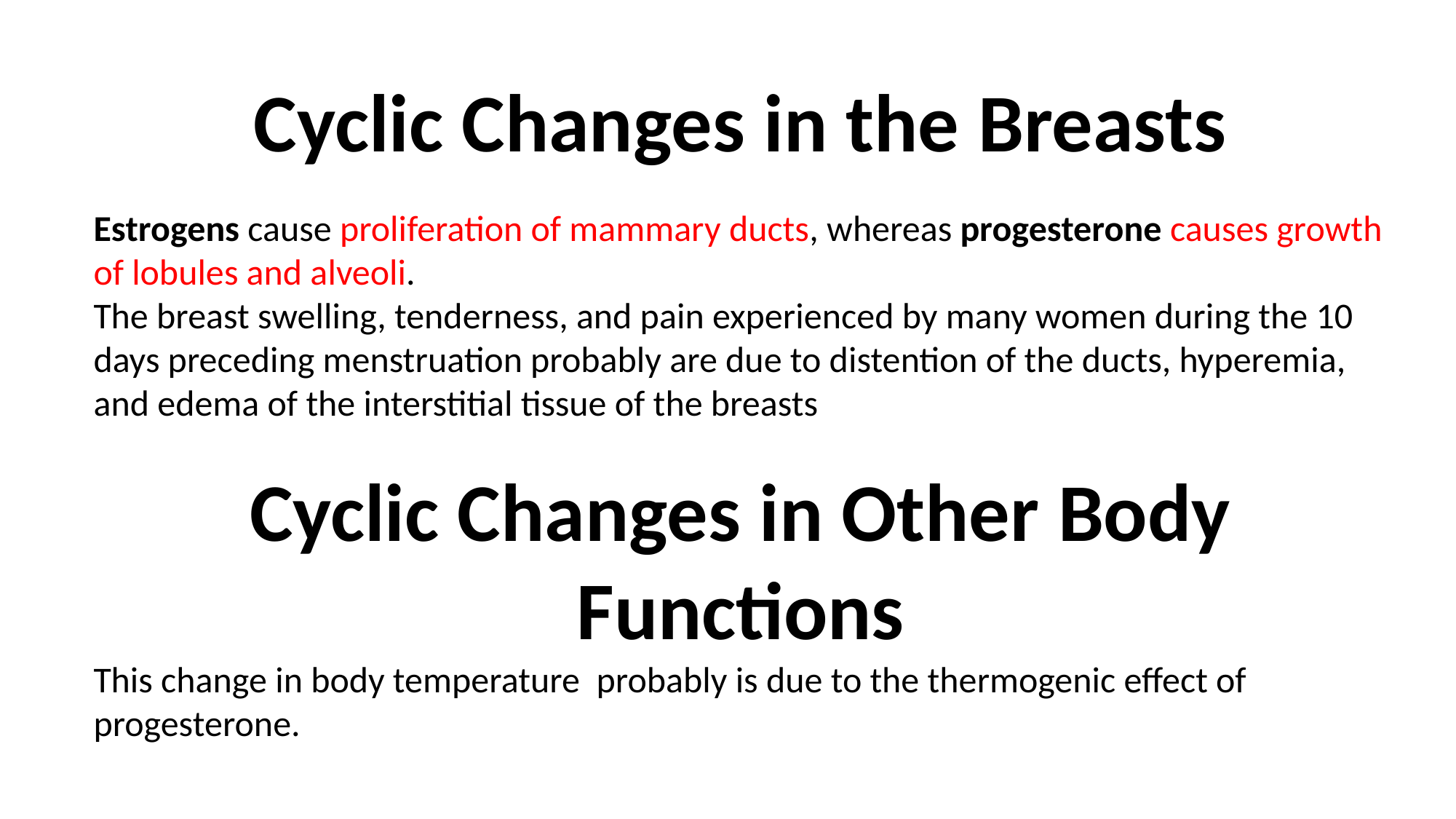

Cyclic Changes in the Breasts

Estrogens cause proliferation of mammary ducts, whereas progesterone causes growth of lobules and alveoli.
The breast swelling, tenderness, and pain experienced by many women during the 10 days preceding menstruation probably are due to distention of the ducts, hyperemia, and edema of the interstitial tissue of the breasts

Cyclic Changes in Other Body Functions
This change in body temperature  probably is due to the thermogenic effect of progesterone.